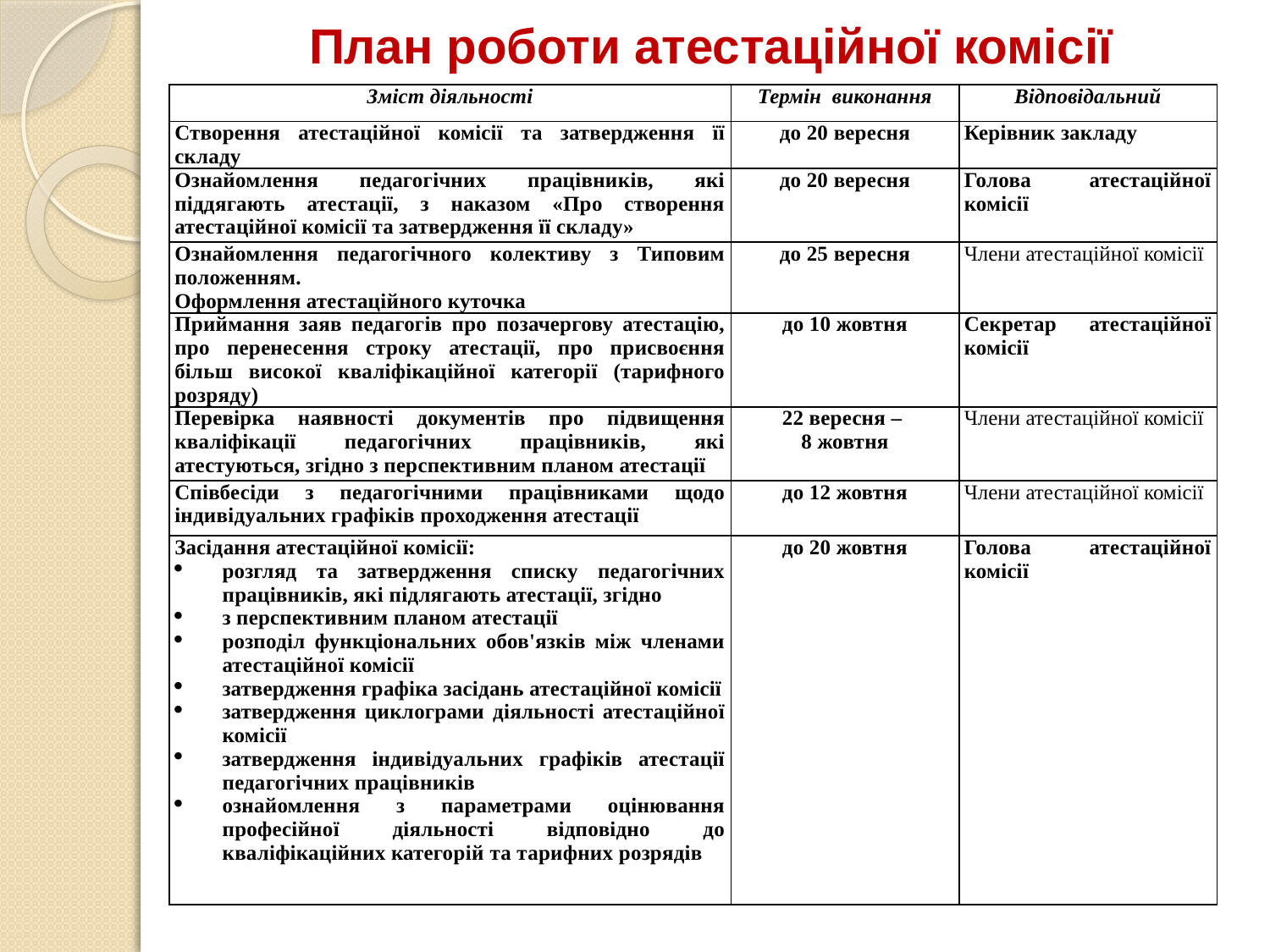

# План роботи атестаційної комісії
| Зміст діяльності | Термін виконання | Відповідальний |
| --- | --- | --- |
| Створення атестаційної комісії та затвердження її складу | до 20 вересня | Керівник закладу |
| Ознайомлення педагогічних працівників, які піддягають атестації, з наказом «Про створення атестаційної комісії та затвердження її складу» | до 20 вересня | Голова атестаційної комісії |
| Ознайомлення педагогічного колективу з Типовим положенням. Оформлення атестаційного куточка | до 25 вересня | Члени атестаційної комісії |
| Приймання заяв педагогів про позачергову атестацію, про перенесення строку атестації, про присвоєння більш високої кваліфікаційної категорії (тарифного розряду) | до 10 жовтня | Секретар атестаційної комісії |
| Перевірка наявності документів про підвищення кваліфікації педагогічних працівників, які атестуються, згідно з перспективним планом атестації | 22 вересня – 8 жовтня | Члени атестаційної комісії |
| Співбесіди з педагогічними працівниками щодо індивідуальних графіків проходження атестації | до 12 жовтня | Члени атестаційної комісії |
| Засідання атестаційної комісії: розгляд та затвердження списку педагогічних працівників, які підлягають атестації, згідно з перспективним планом атестації розподіл функціональних обов'язків між членами атестаційної комісії затвердження графіка засідань атестаційної комісії затвердження циклограми діяльності атестаційної комісії затвердження індивідуальних графіків атестації педагогічних працівників ознайомлення з параметрами оцінювання професійної діяльності відповідно до кваліфікаційних категорій та тарифних розрядів | до 20 жовтня | Голова атестаційної комісії |